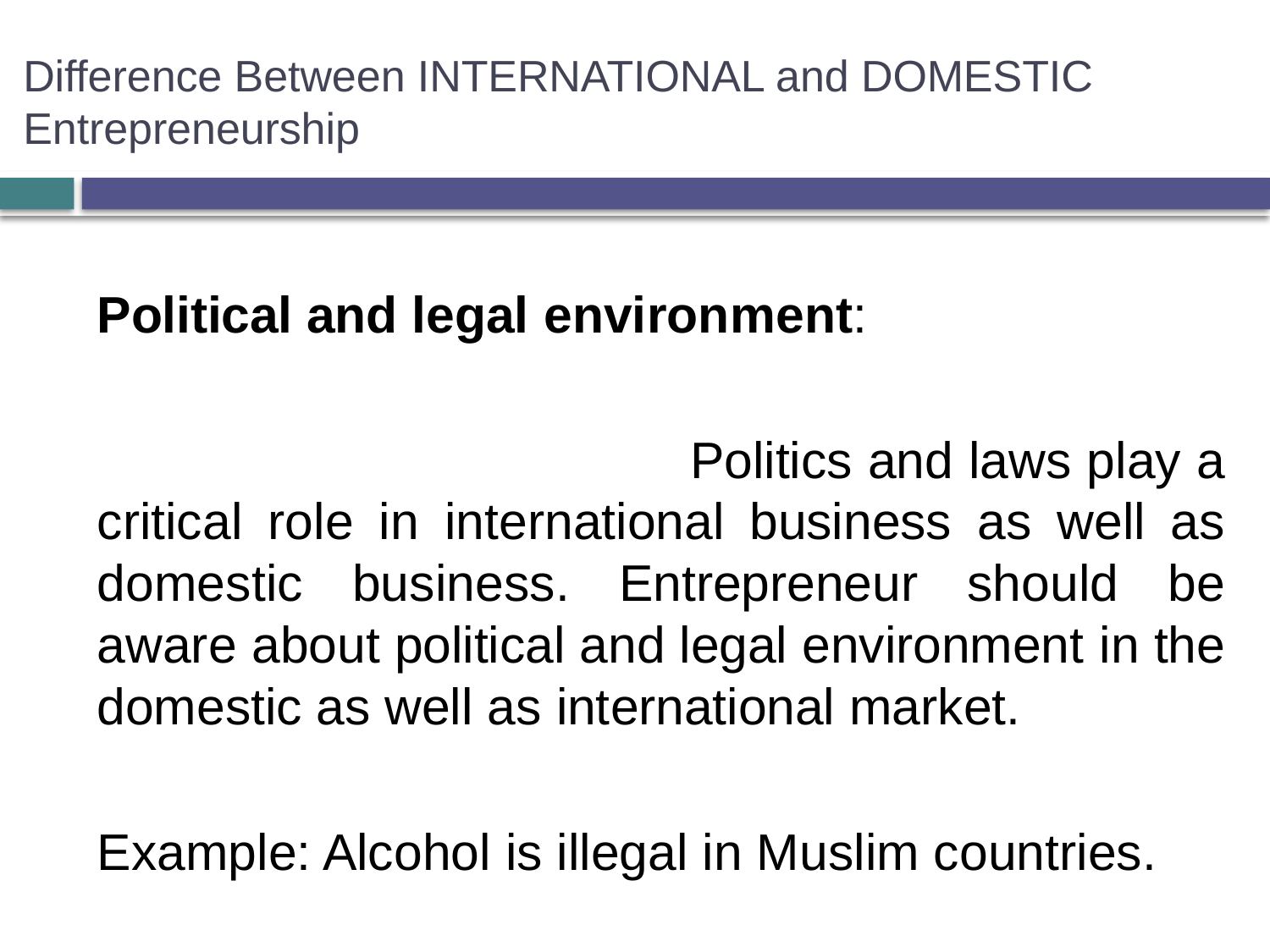

# Difference Between INTERNATIONAL and DOMESTIC Entrepreneurship
Political and legal environment:

                                       Politics and laws play a critical role in international business as well as domestic business. Entrepreneur should be aware about political and legal environment in the domestic as well as international market.

Example: Alcohol is illegal in Muslim countries.